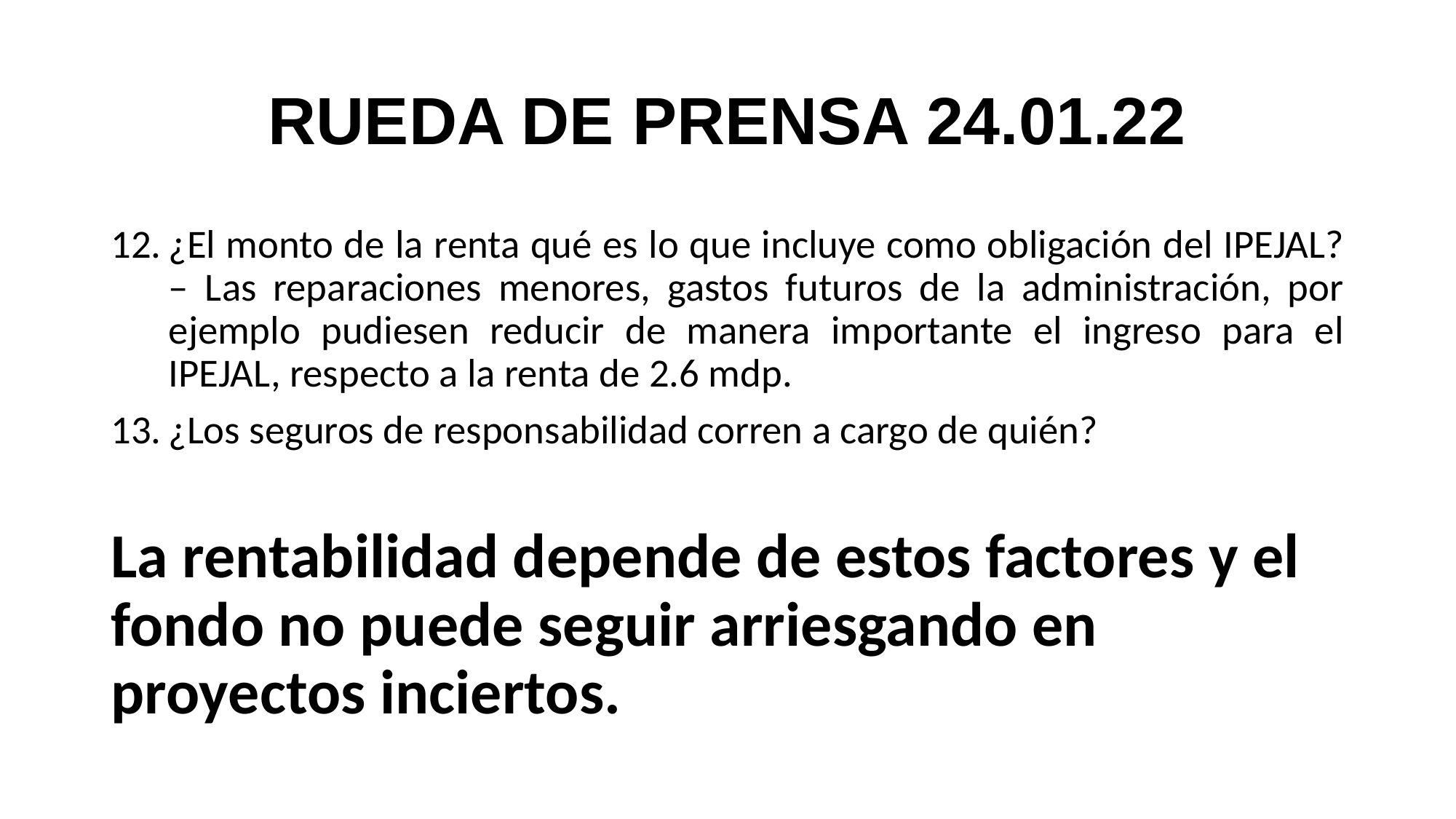

# RUEDA DE PRENSA 24.01.22
¿El monto de la renta qué es lo que incluye como obligación del IPEJAL? – Las reparaciones menores, gastos futuros de la administración, por ejemplo pudiesen reducir de manera importante el ingreso para el IPEJAL, respecto a la renta de 2.6 mdp.
¿Los seguros de responsabilidad corren a cargo de quién?

La rentabilidad depende de estos factores y el fondo no puede seguir arriesgando en proyectos inciertos.